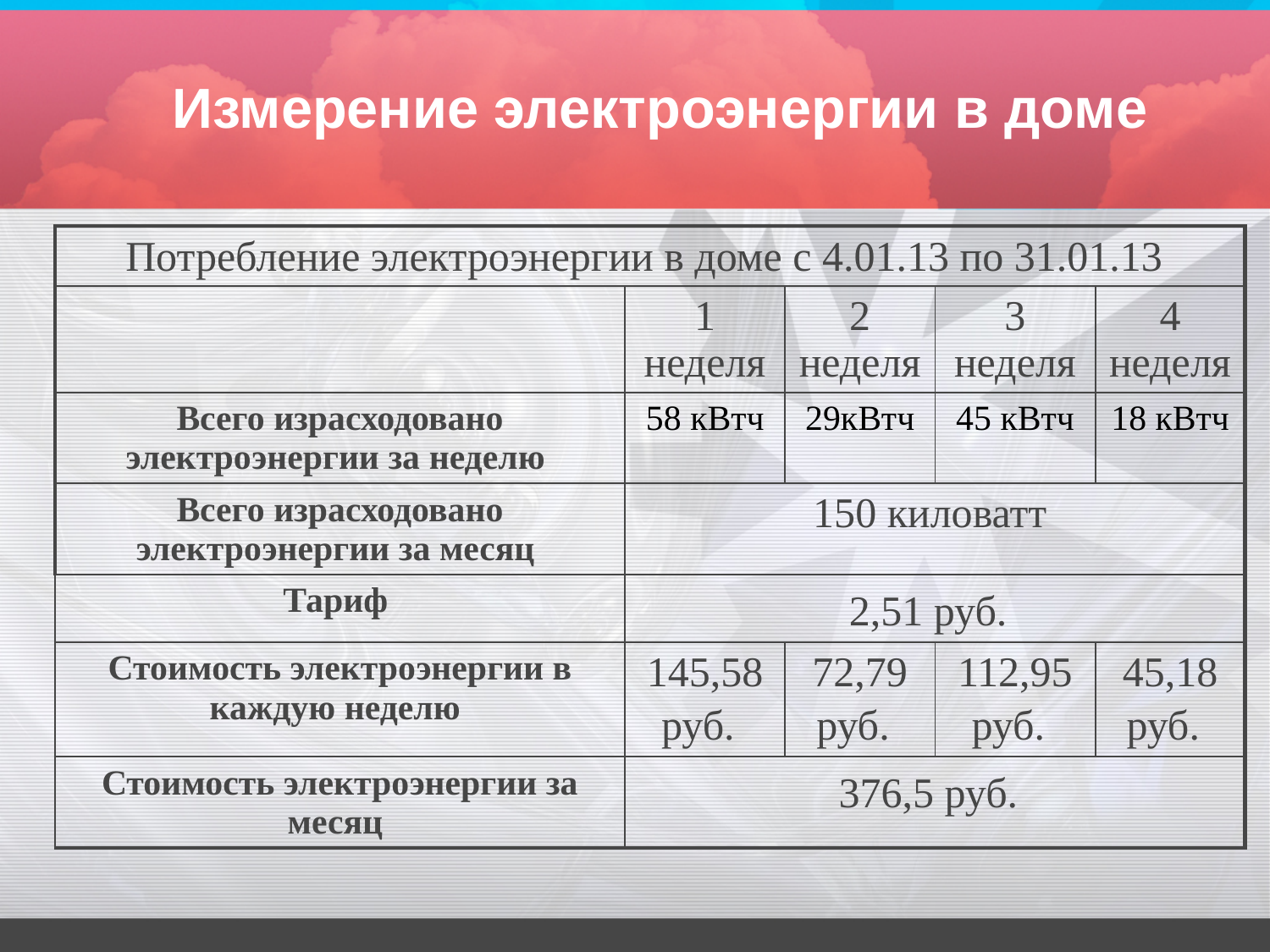

# Измерение электроэнергии в доме
| Потребление электроэнергии в доме с 4.01.13 по 31.01.13 |  |  |  |  |
| --- | --- | --- | --- | --- |
|  | 1 неделя | 2 неделя | 3 неделя | 4 неделя |
| Всего израсходовано электроэнергии за неделю | 58 кВтч | 29кВтч | 45 кВтч | 18 кВтч |
| Всего израсходовано электроэнергии за месяц | 150 киловатт |  |  |  |
| Тариф | 2,51 руб. |  |  |  |
| Стоимость электроэнергии в каждую неделю | 145,58 руб. | 72,79 руб. | 112,95 руб. | 45,18 руб. |
| Стоимость электроэнергии за месяц | 376,5 руб. |  |  |  |